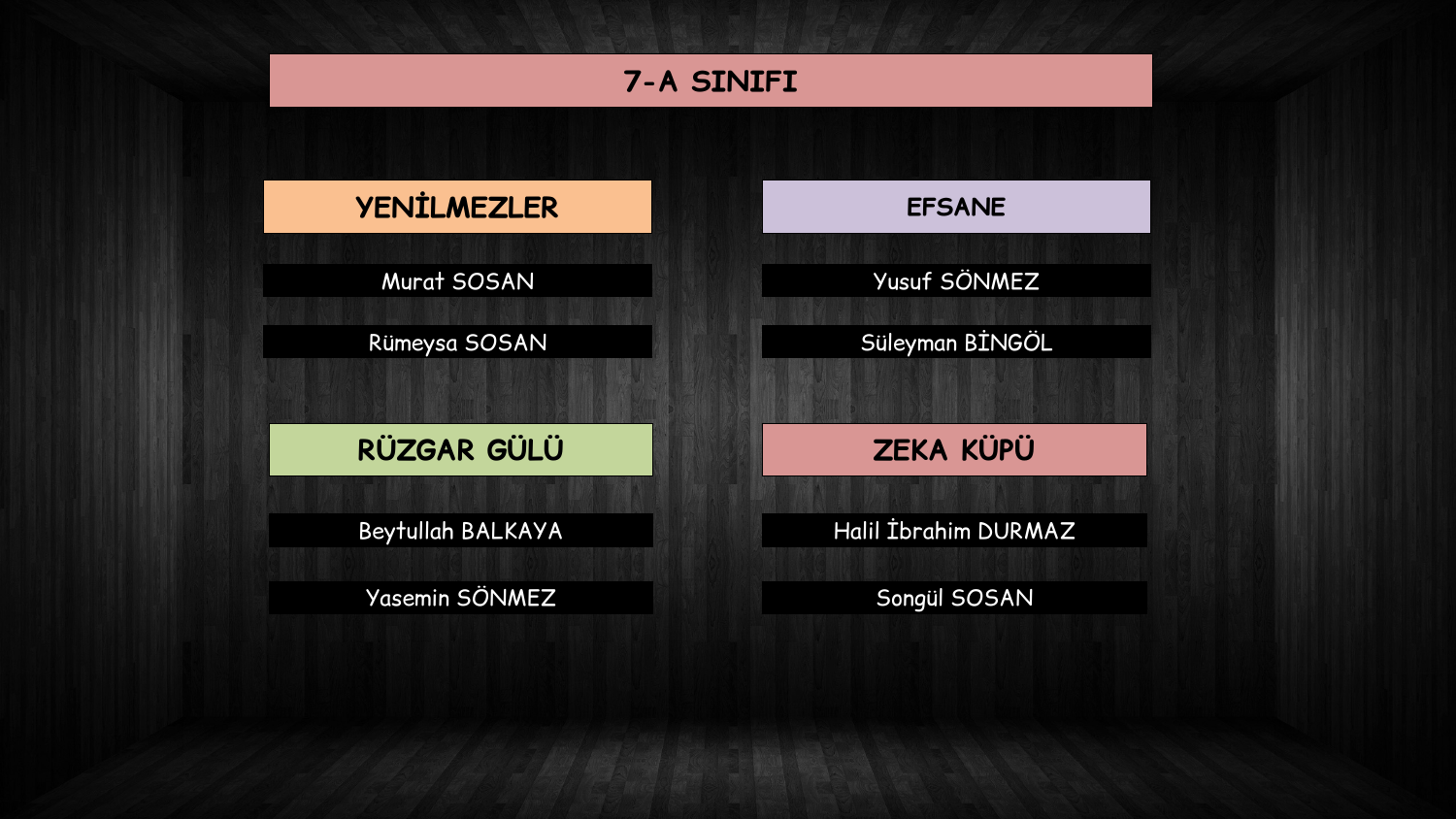

| 7-A SINIFI |
| --- |
| YENİLMEZLER |
| --- |
| EFSANE |
| --- |
| Murat SOSAN |
| --- |
| Yusuf SÖNMEZ |
| --- |
| Rümeysa SOSAN |
| --- |
| Süleyman BİNGÖL |
| --- |
| RÜZGAR GÜLÜ |
| --- |
| ZEKA KÜPÜ |
| --- |
| Beytullah BALKAYA |
| --- |
| Halil İbrahim DURMAZ |
| --- |
| Yasemin SÖNMEZ |
| --- |
| Songül SOSAN |
| --- |